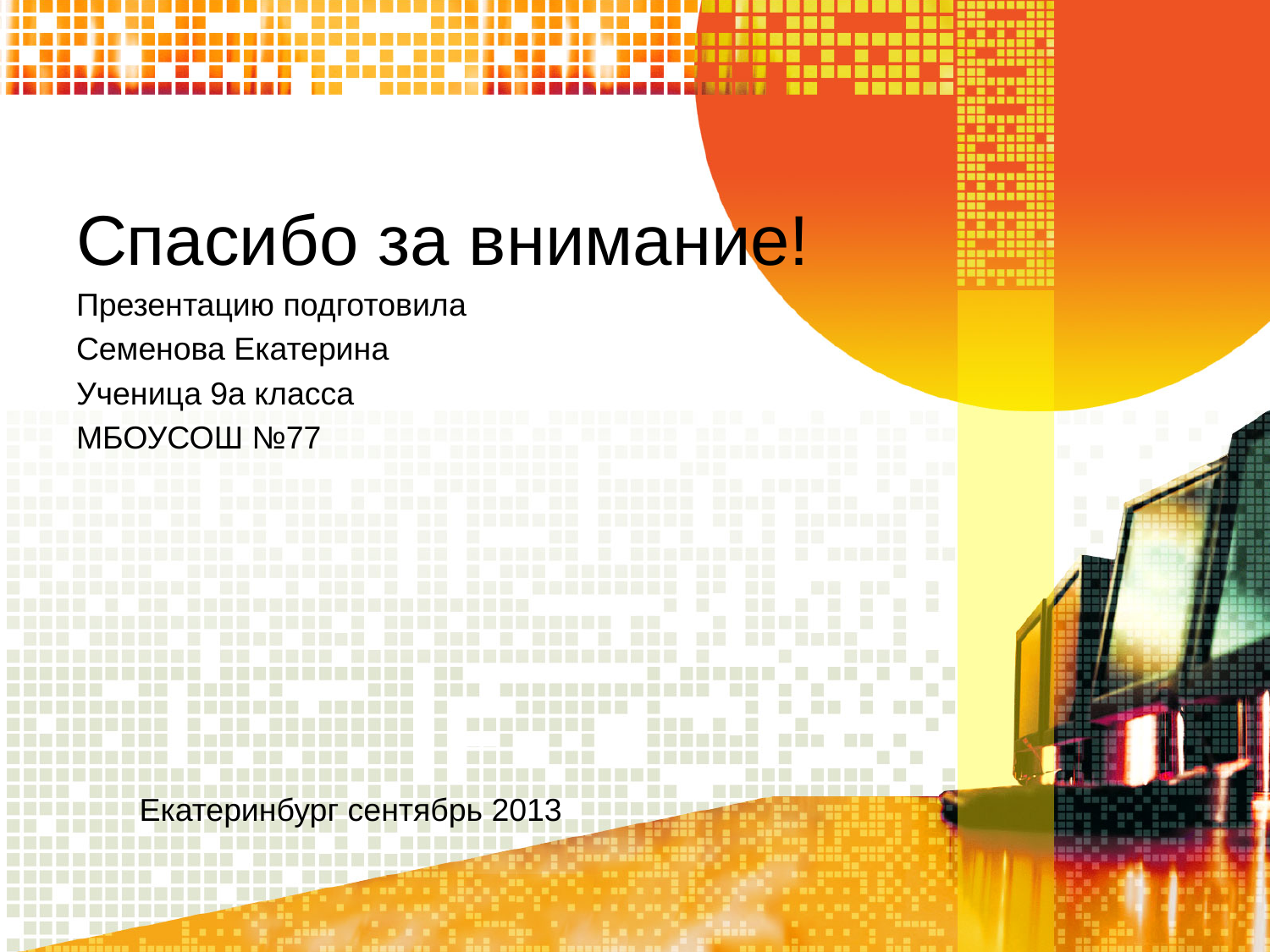

# Спасибо за внимание!
Презентацию подготовила
Семенова Екатерина
Ученица 9а класса
МБОУСОШ №77

Екатеринбург сентябрь 2013